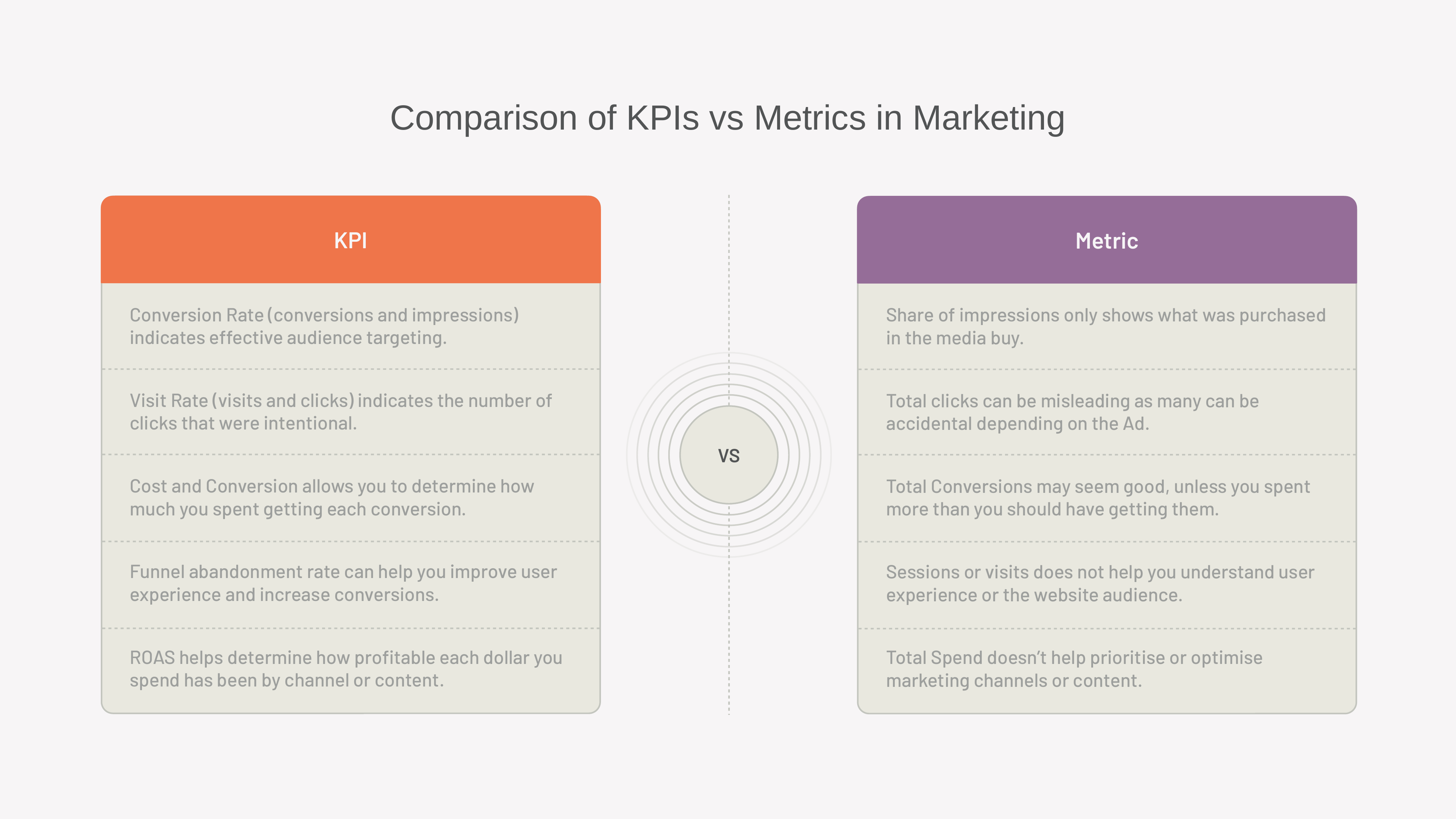

Comparison of KPIs vs Metrics in Marketing

Metric
Share of impressions only shows what was purchased in the media buy.

Total clicks can be misleading as many can be accidental depending on the Ad.

Total Conversions may seem good, unless you spent more than you should have getting them.

Sessions or visits does not help you understand user experience or the website audience.

Total Spend doesn’t help prioritise or optimise marketing channels or content.
KPI
Conversion Rate (conversions and impressions) indicates effective audience targeting.

Visit Rate (visits and clicks) indicates the number of clicks that were intentional.
VS

Cost and Conversion allows you to determine how much you spent getting each conversion.

Funnel abandonment rate can help you improve user experience and increase conversions.

ROAS helps determine how profitable each dollar you spend has been by channel or content.